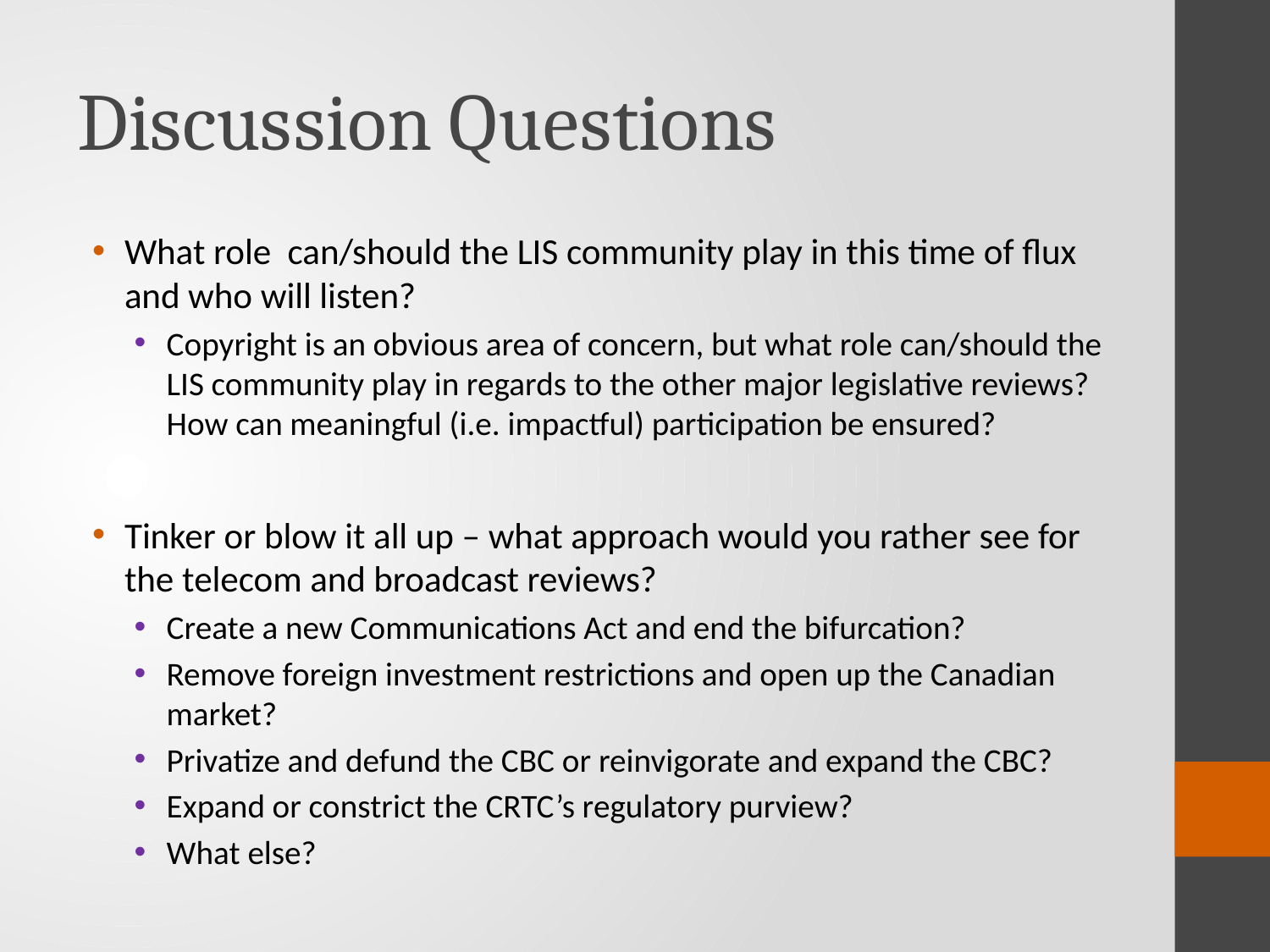

# Discussion Questions
What role  can/should the LIS community play in this time of flux and who will listen?
Copyright is an obvious area of concern, but what role can/should the LIS community play in regards to the other major legislative reviews?  How can meaningful (i.e. impactful) participation be ensured?

Tinker or blow it all up – what approach would you rather see for the telecom and broadcast reviews?
Create a new Communications Act and end the bifurcation?
Remove foreign investment restrictions and open up the Canadian market?
Privatize and defund the CBC or reinvigorate and expand the CBC?
Expand or constrict the CRTC’s regulatory purview?
What else?